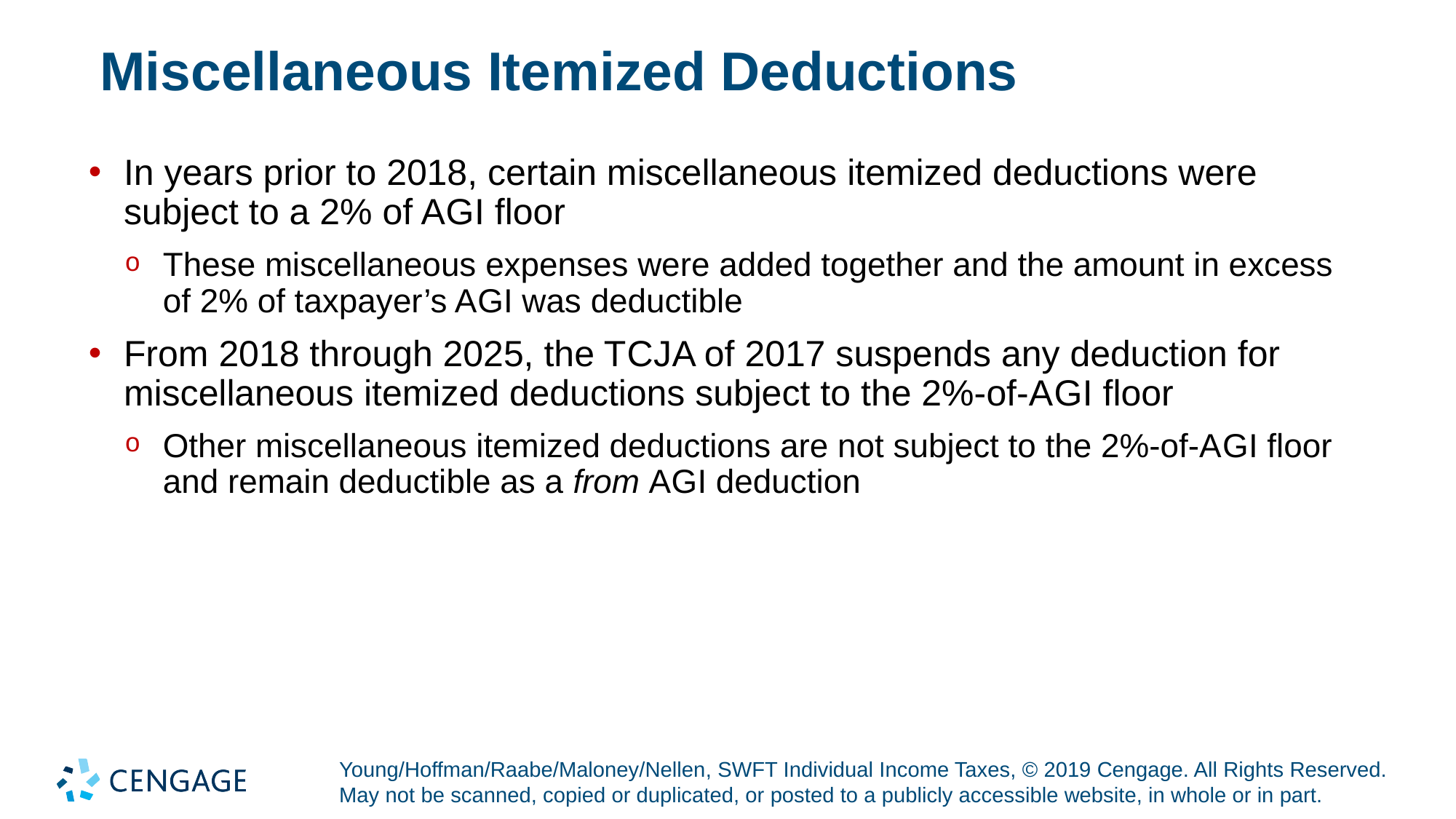

# Miscellaneous Itemized Deductions
In years prior to 2018, certain miscellaneous itemized deductions were subject to a 2% of A G I floor
These miscellaneous expenses were added together and the amount in excess of 2% of taxpayer’s A G I was deductible
From 2018 through 2025, the T C J A of 2017 suspends any deduction for miscellaneous itemized deductions subject to the 2%-of-A G I floor
Other miscellaneous itemized deductions are not subject to the 2%-of-A G I floor and remain deductible as a from A G I deduction